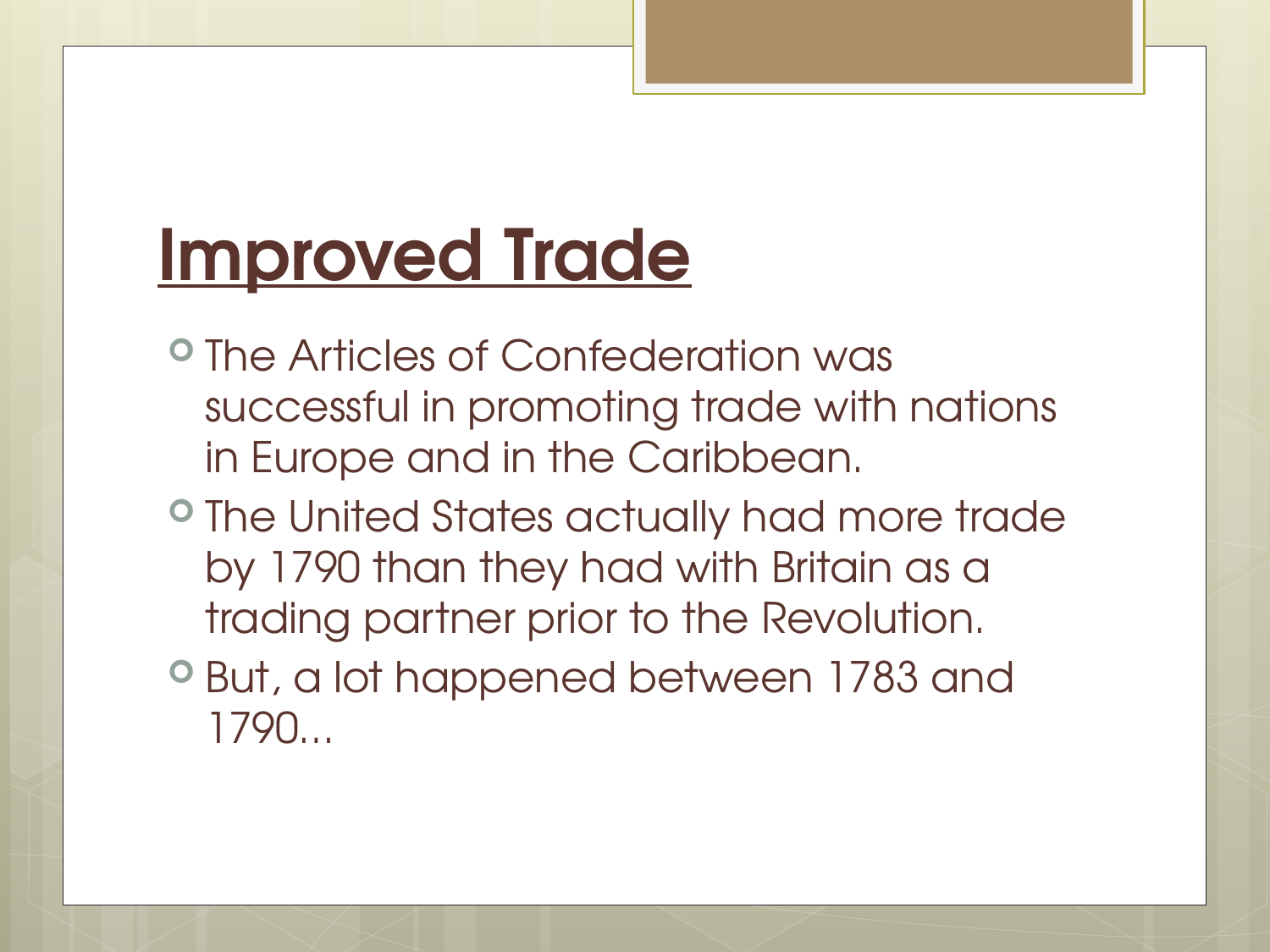

# Improved Trade
The Articles of Confederation was successful in promoting trade with nations in Europe and in the Caribbean.
The United States actually had more trade by 1790 than they had with Britain as a trading partner prior to the Revolution.
But, a lot happened between 1783 and 1790…